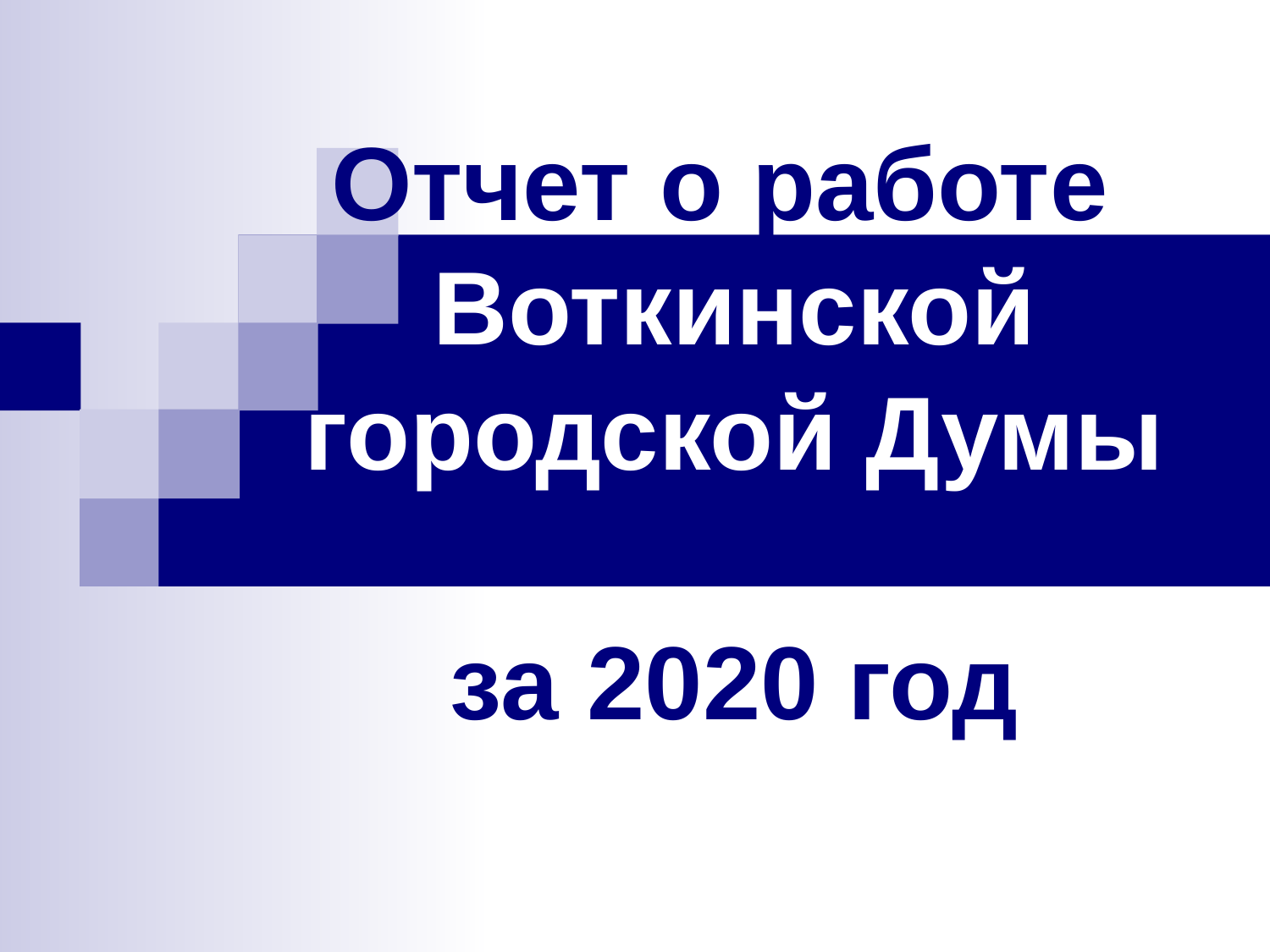

# Отчет о работе Воткинской городской Думы за 2020 год